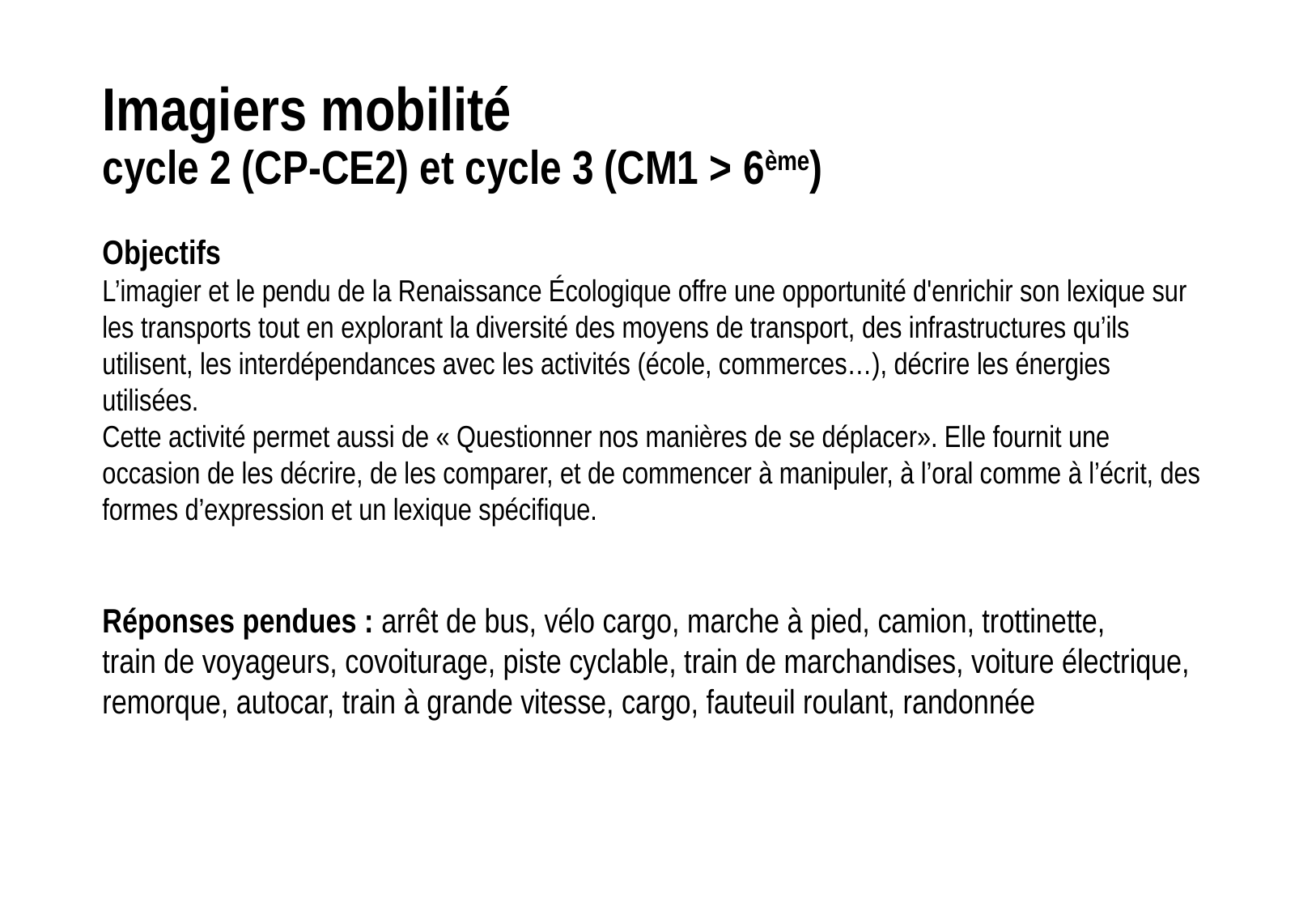

# Imagiers mobilité cycle 2 (CP-CE2) et cycle 3 (CM1 > 6ème)
Objectifs
L’imagier et le pendu de la Renaissance Écologique offre une opportunité d'enrichir son lexique sur les transports tout en explorant la diversité des moyens de transport, des infrastructures qu’ils utilisent, les interdépendances avec les activités (école, commerces…), décrire les énergies utilisées.
Cette activité permet aussi de « Questionner nos manières de se déplacer». Elle fournit une occasion de les décrire, de les comparer, et de commencer à manipuler, à l’oral comme à l’écrit, des formes d’expression et un lexique spécifique.

Réponses pendues : arrêt de bus, vélo cargo, marche à pied, camion, trottinette,
train de voyageurs, covoiturage, piste cyclable, train de marchandises, voiture électrique, remorque, autocar, train à grande vitesse, cargo, fauteuil roulant, randonnée